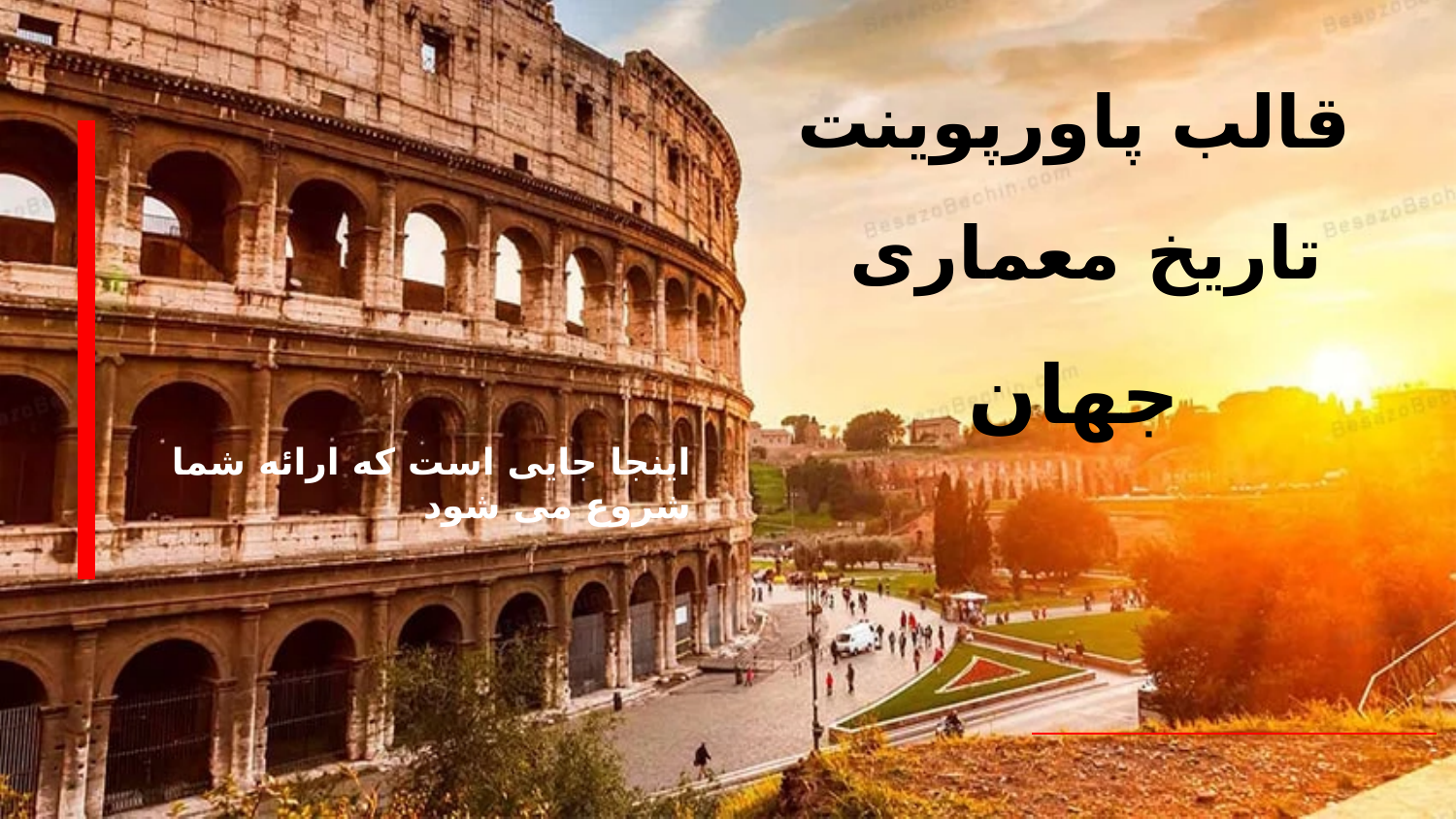

# قالب پاورپوینت تاریخ معماری جهان
اینجا جایی است که ارائه شما شروع می شود